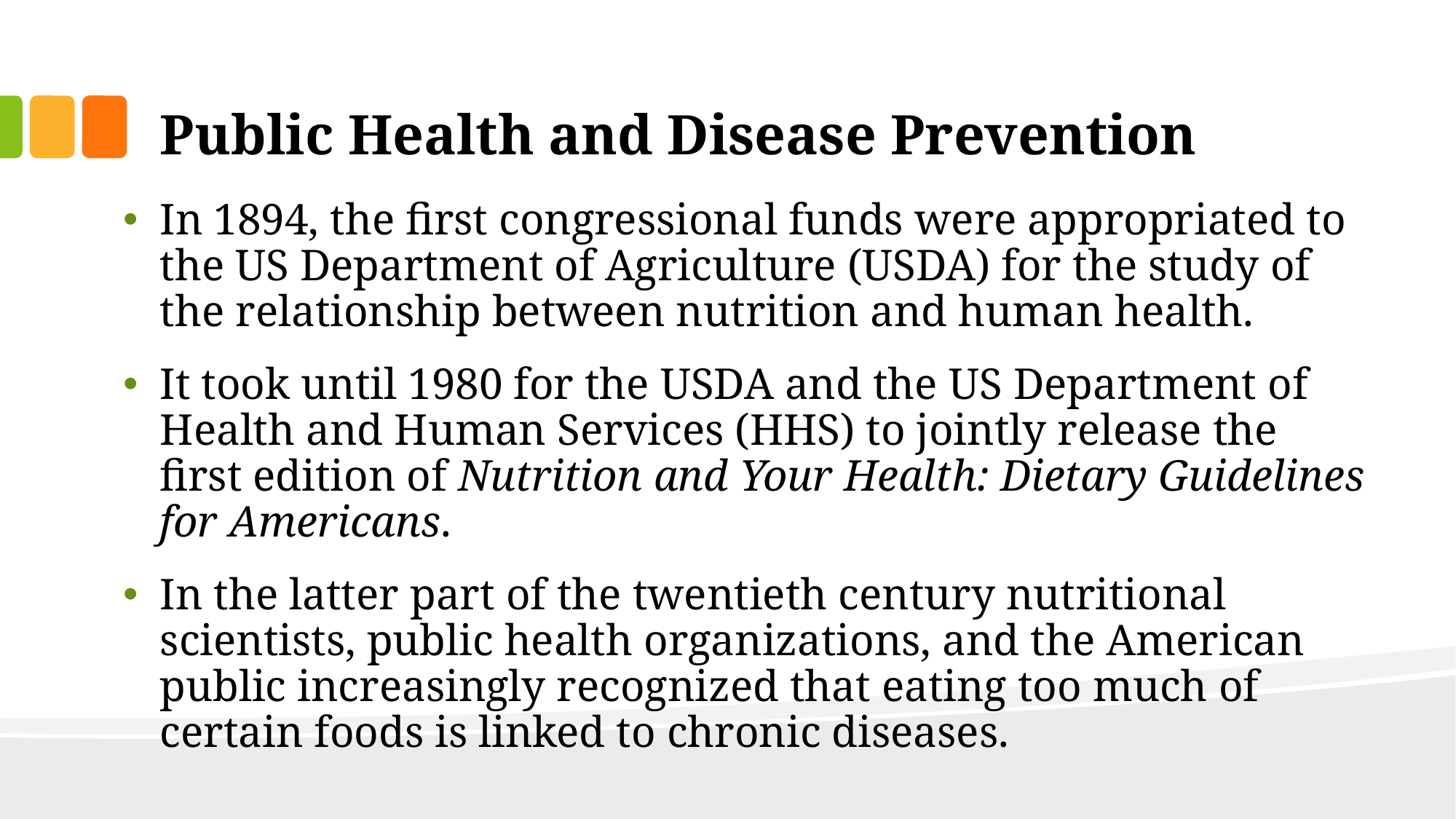

# Public Health and Disease Prevention
In 1894, the first congressional funds were appropriated to the US Department of Agriculture (USDA) for the study of the relationship between nutrition and human health.
It took until 1980 for the USDA and the US Department of Health and Human Services (HHS) to jointly release the first edition of Nutrition and Your Health: Dietary Guidelines for Americans.
In the latter part of the twentieth century nutritional scientists, public health organizations, and the American public increasingly recognized that eating too much of certain foods is linked to chronic diseases.